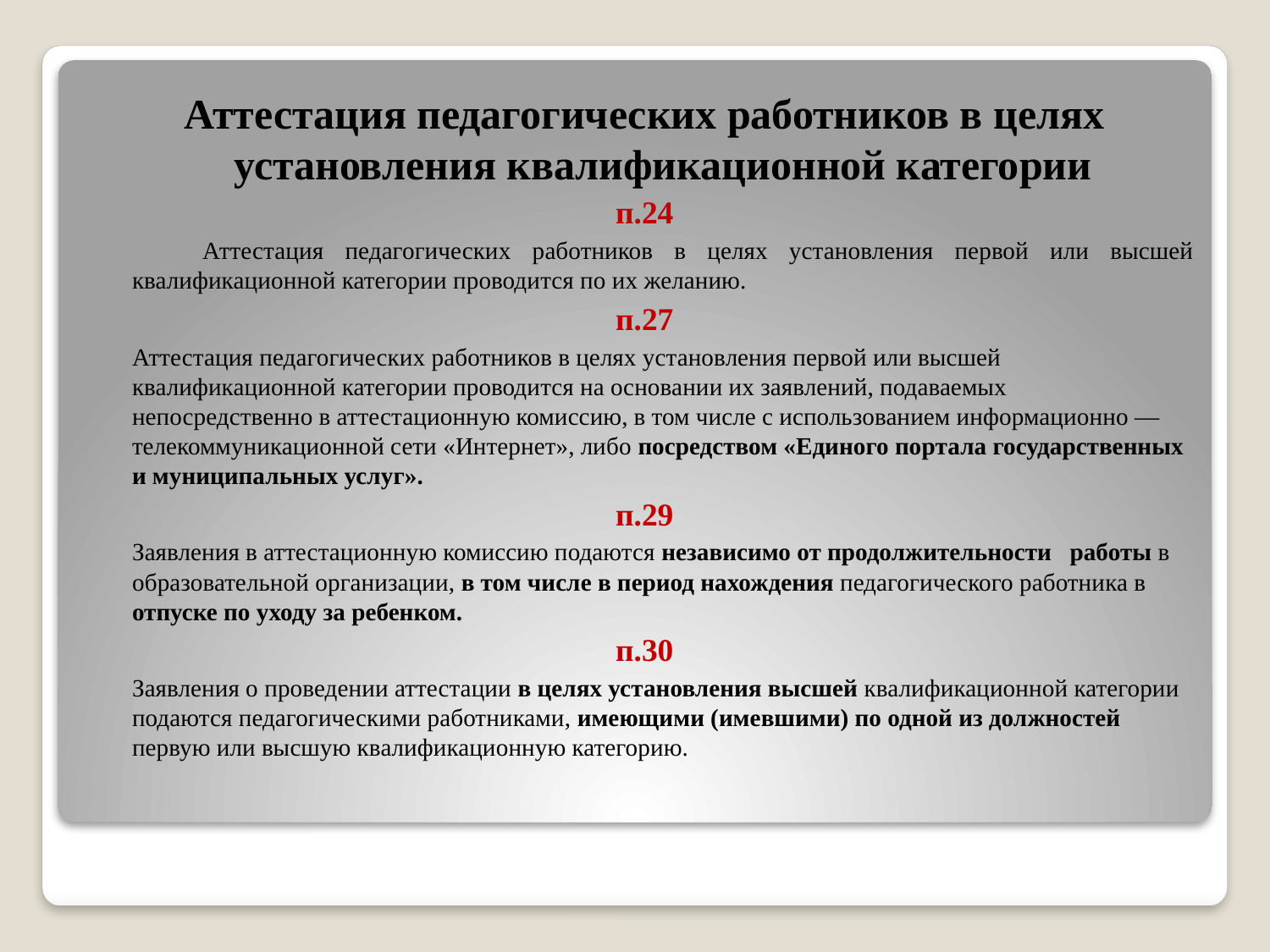

Аттестация педагогических работников в целях установления квалификационной категории
п.24
     Аттестация педагогических работников в целях установления первой или высшей квалификационной категории проводится по их желанию.
п.27
      Аттестация педагогических работников в целях установления первой или высшей квалификационной категории проводится на основании их заявлений, подаваемых непосредственно в аттестационную комиссию, в том числе с использованием информационно —телекоммуникационной сети «Интернет», либо посредством «Единого портала государственных и муниципальных услуг».
п.29
      Заявления в аттестационную комиссию подаются независимо от продолжительности   работы в образовательной организации, в том числе в период нахождения педагогического работника в отпуске по уходу за ребенком.
п.30
      Заявления о проведении аттестации в целях установления высшей квалификационной категории подаются педагогическими работниками, имеющими (имевшими) по одной из должностей первую или высшую квалификационную категорию.